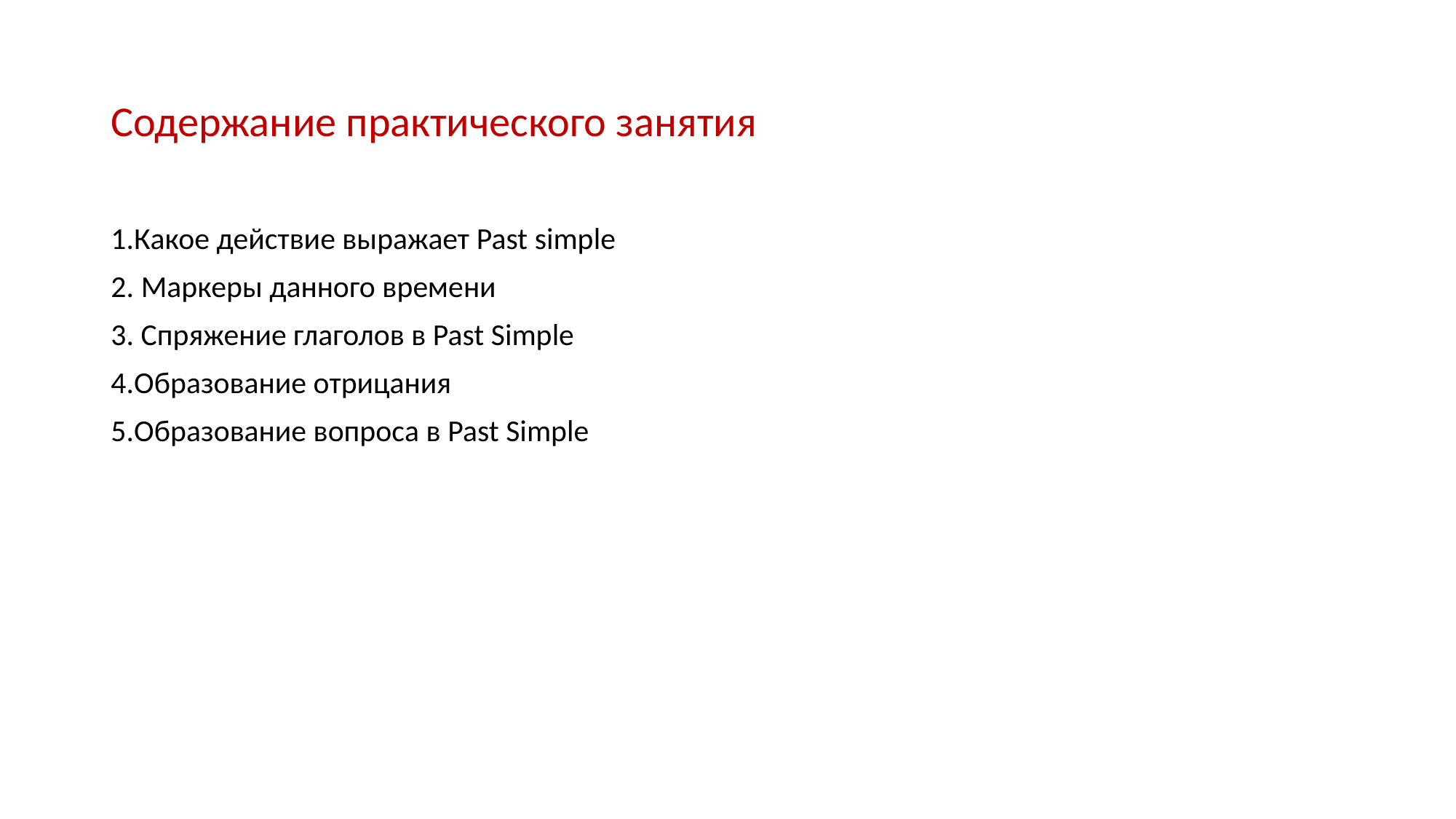

# Содержание практического занятия
1.Какое действие выражает Past simple
2. Маркеры данного времени
3. Спряжение глаголов в Past Simple
4.Образование отрицания
5.Образование вопроса в Past Simple